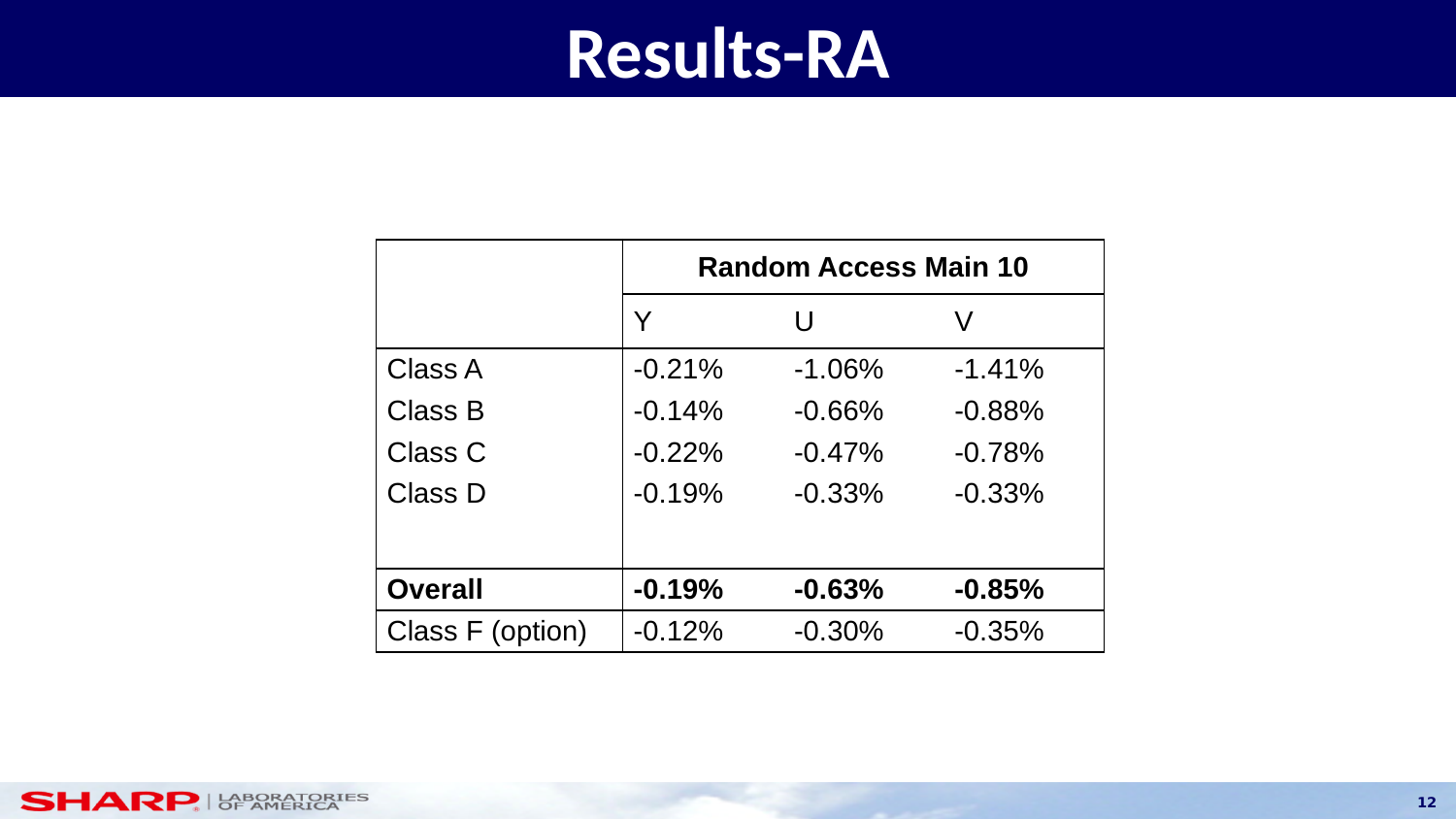

Results-RA
|  | Random Access Main 10 |  |  |
| --- | --- | --- | --- |
|  | Y | U | V |
| Class A | -0.21% | -1.06% | -1.41% |
| Class B | -0.14% | -0.66% | -0.88% |
| Class C | -0.22% | -0.47% | -0.78% |
| Class D | -0.19% | -0.33% | -0.33% |
|  |  |  |  |
| Overall | -0.19% | -0.63% | -0.85% |
| Class F (option) | -0.12% | -0.30% | -0.35% |